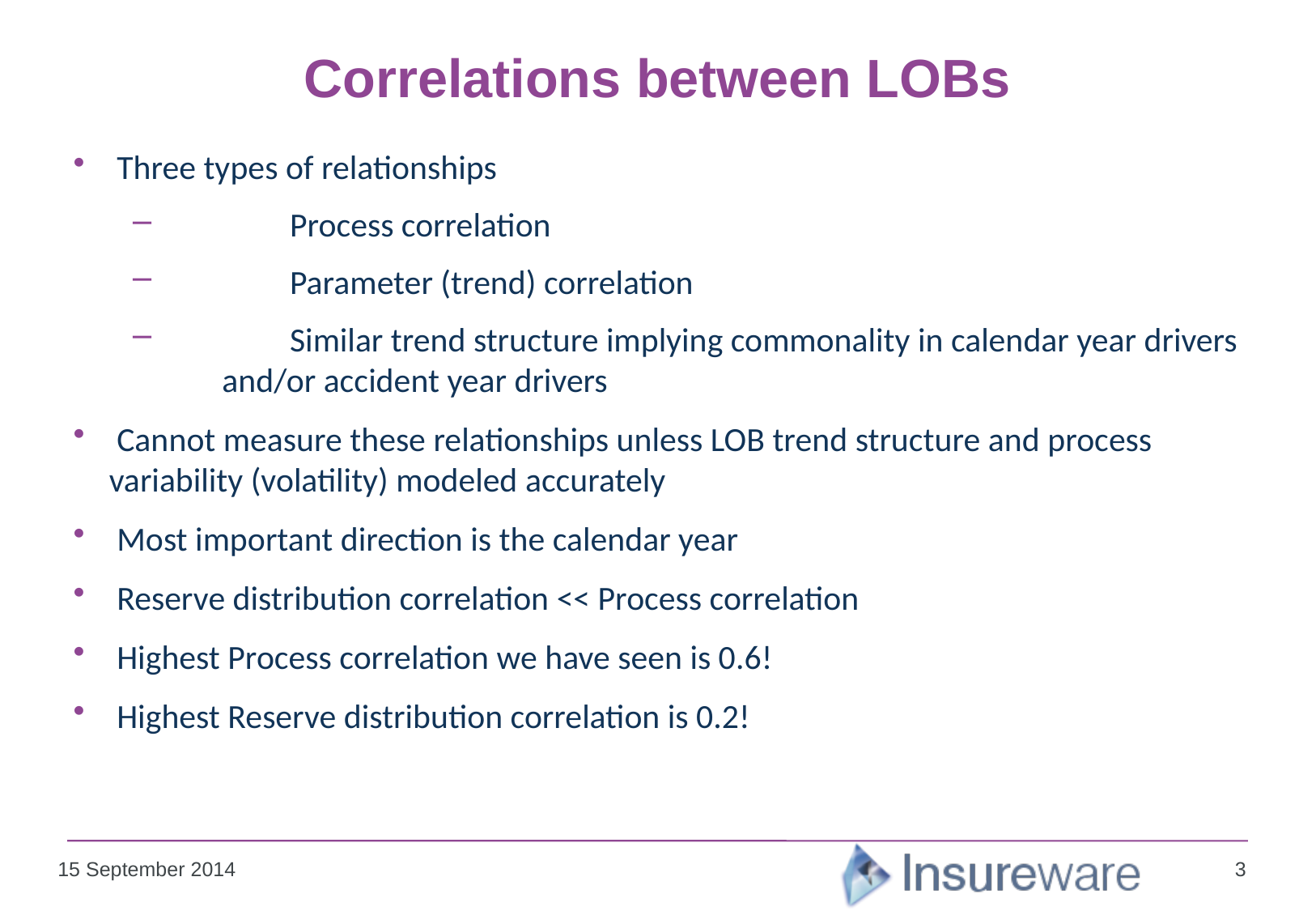

# Correlations between LOBs
 Three types of relationships
	Process correlation
	Parameter (trend) correlation
	Similar trend structure implying commonality in calendar year drivers        and/or accident year drivers
 Cannot measure these relationships unless LOB trend structure and process   variability (volatility) modeled accurately
 Most important direction is the calendar year
 Reserve distribution correlation << Process correlation
 Highest Process correlation we have seen is 0.6!
 Highest Reserve distribution correlation is 0.2!

3